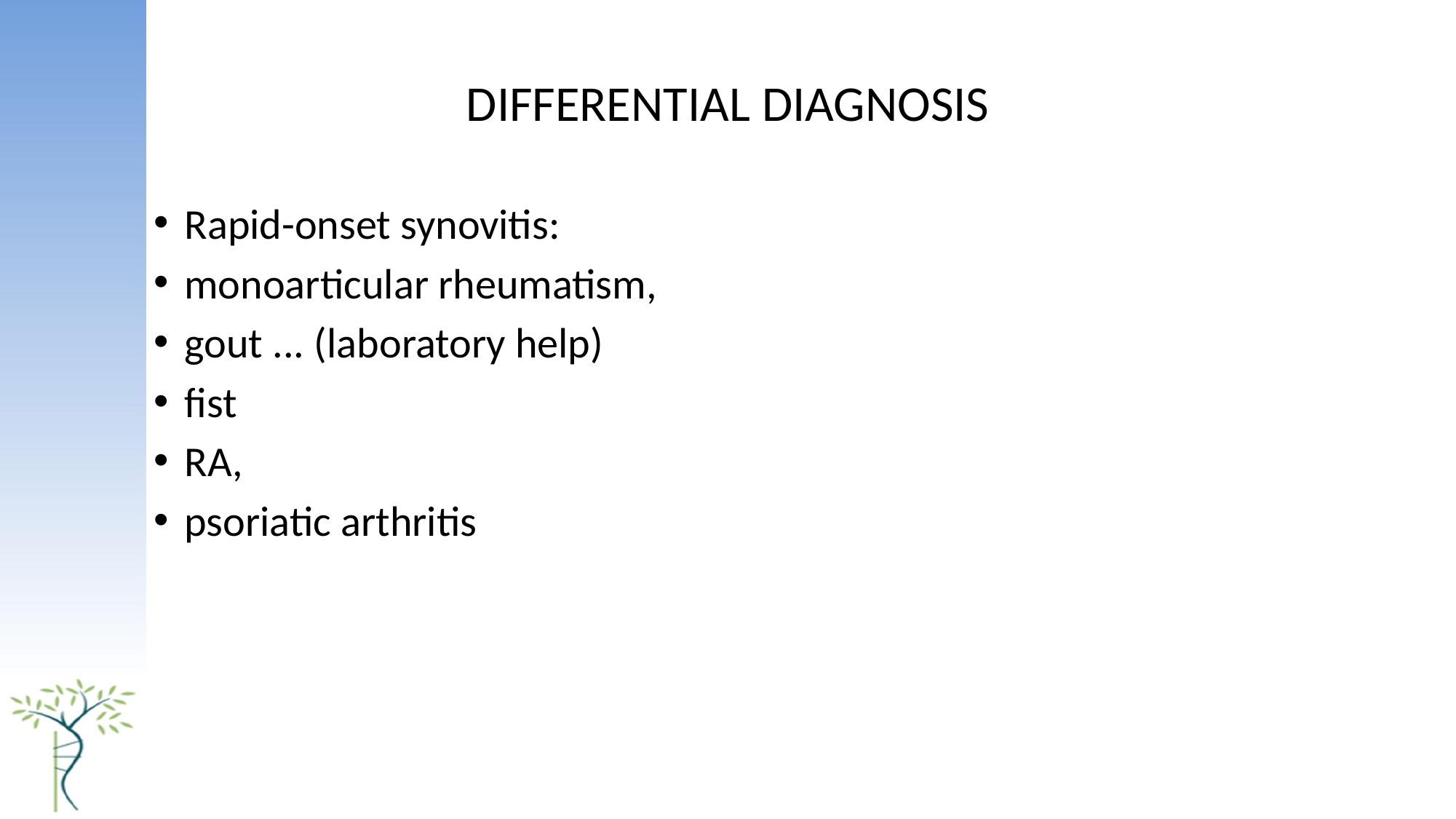

# DIFFERENTIAL DIAGNOSIS
Rapid-onset synovitis:
monoarticular rheumatism,
gout ... (laboratory help)
fist
RA,
psoriatic arthritis